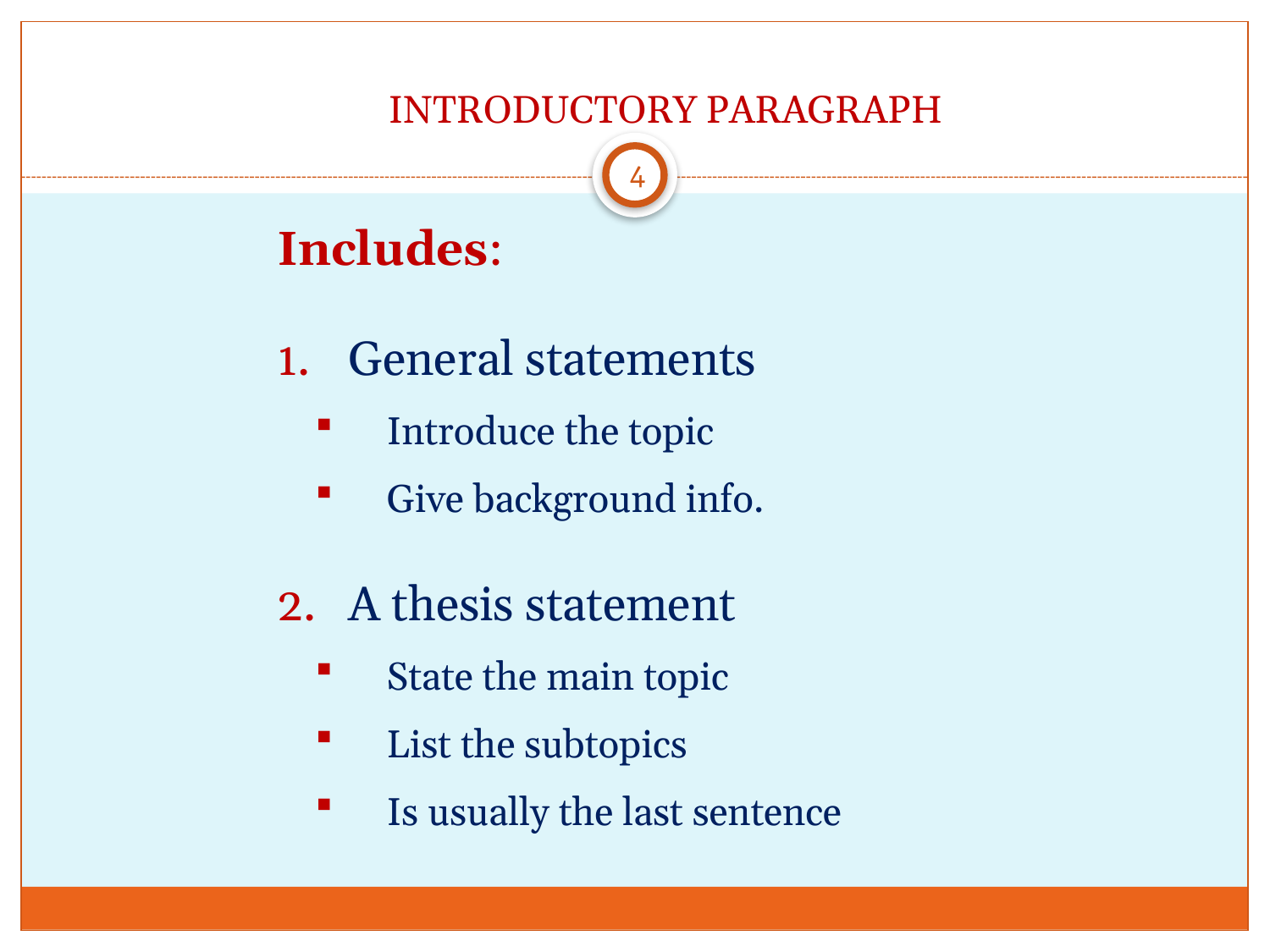

# INTRODUCTORY PARAGRAPH
4
Includes:
General statements
Introduce the topic
Give background info.
A thesis statement
State the main topic
List the subtopics
Is usually the last sentence